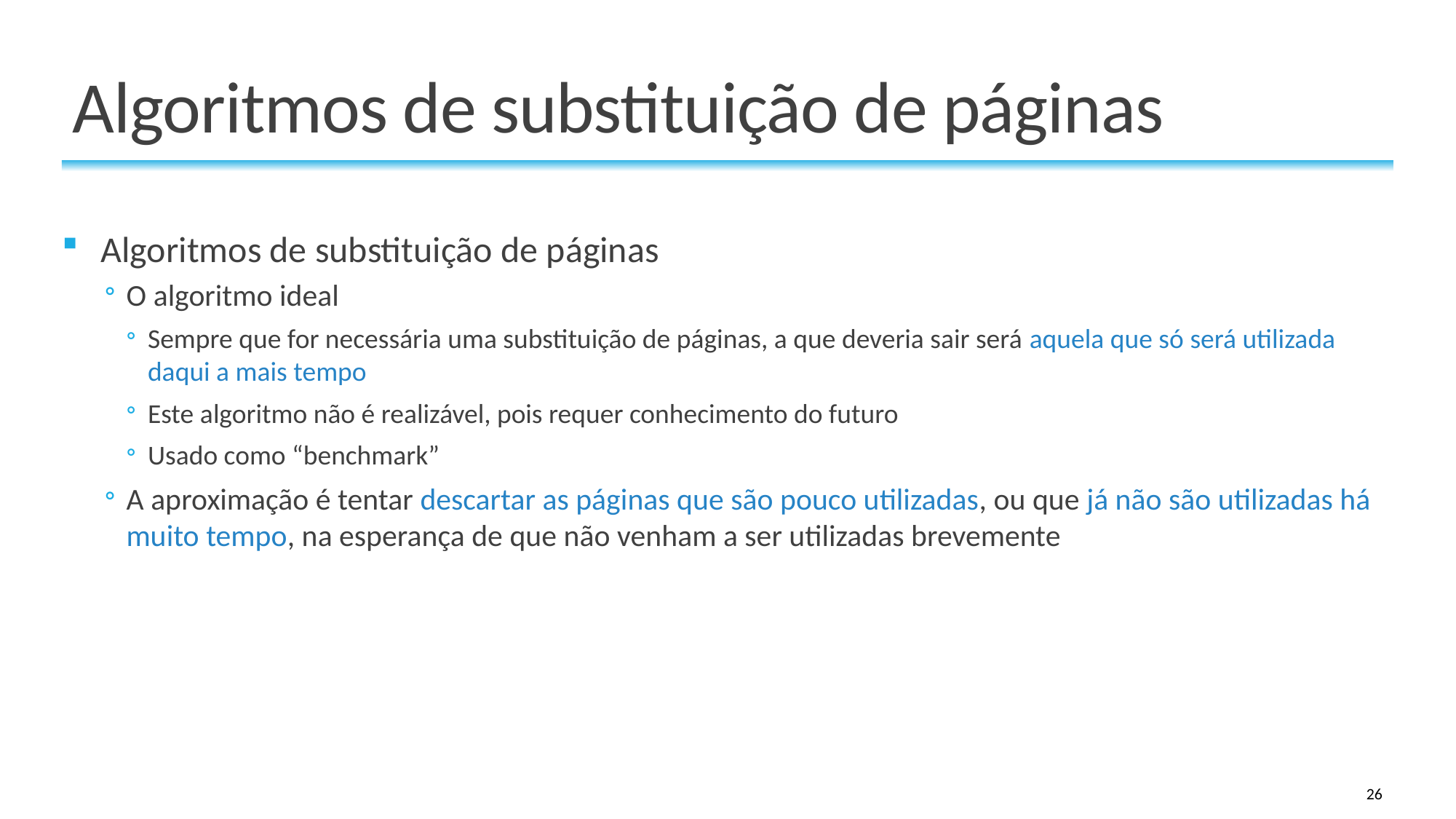

# Algoritmos de substituição de páginas
Algoritmos de substituição de páginas
O algoritmo ideal
Sempre que for necessária uma substituição de páginas, a que deveria sair será aquela que só será utilizada daqui a mais tempo
Este algoritmo não é realizável, pois requer conhecimento do futuro
Usado como “benchmark”
A aproximação é tentar descartar as páginas que são pouco utilizadas, ou que já não são utilizadas há muito tempo, na esperança de que não venham a ser utilizadas brevemente
26